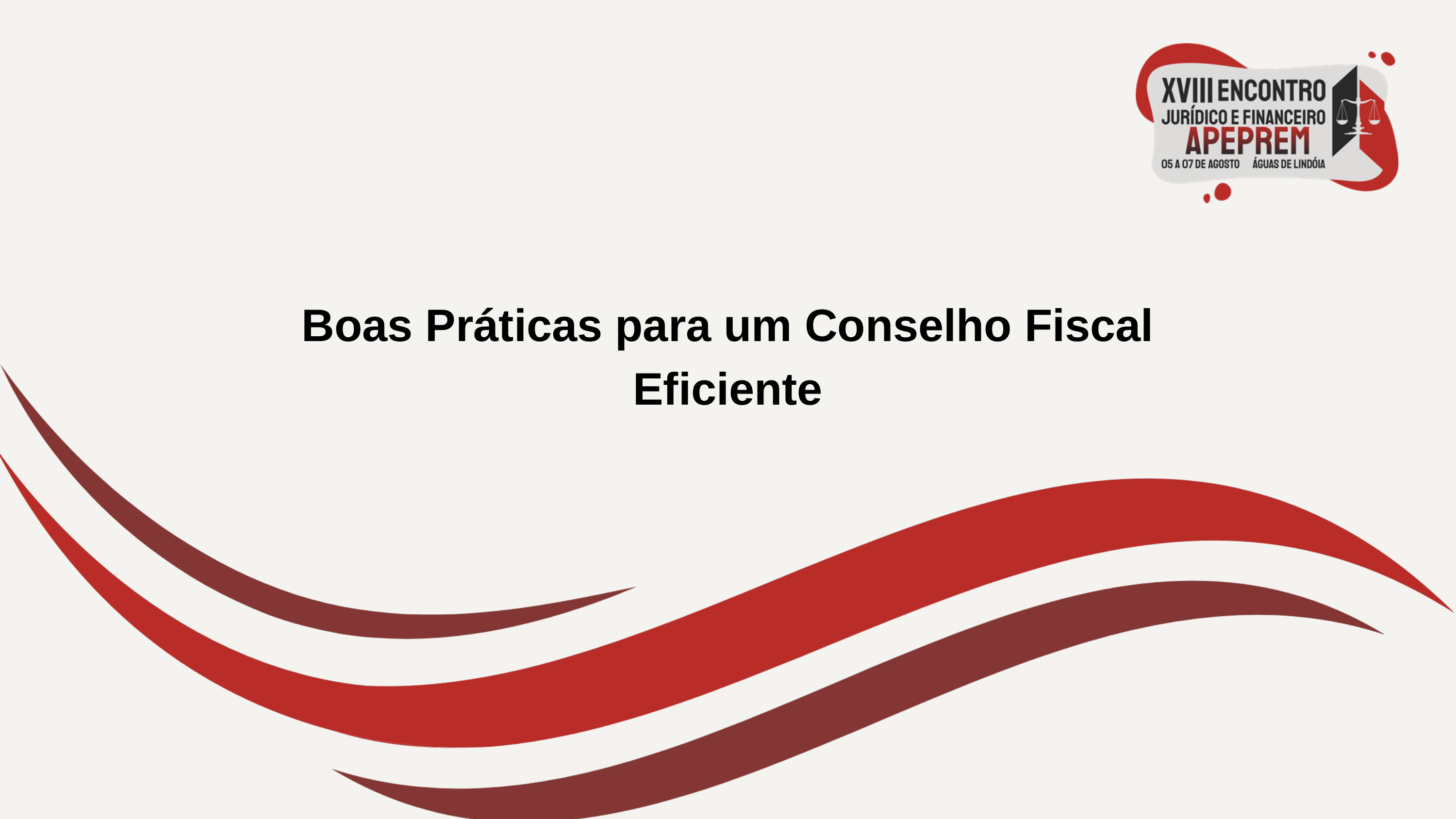

Boas Práticas para um Conselho Fiscal Eficiente